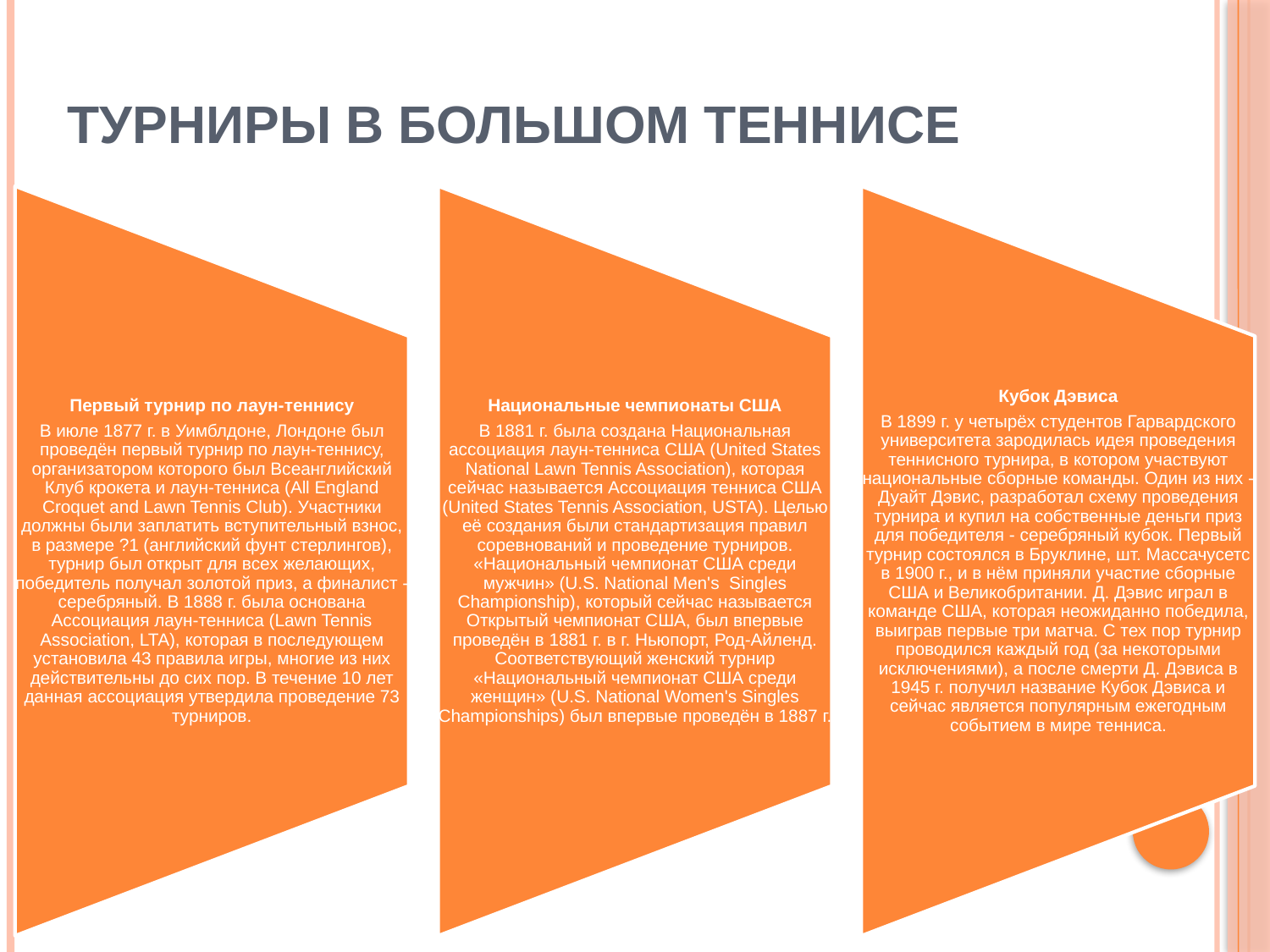

# Турниры в большом теннисе
Первый турнир по лаун-теннису
В июле 1877 г. в Уимблдоне, Лондоне был проведён первый турнир по лаун-теннису, организатором которого был Всеанглийский Клуб крокета и лаун-тенниса (All England Croquet and Lawn Tennis Club). Участники должны были заплатить вступительный взнос, в размере ?1 (английский фунт стерлингов), турнир был открыт для всех желающих, победитель получал золотой приз, а финалист - серебряный. В 1888 г. была основана Ассоциация лаун-тенниса (Lawn Tennis Association, LTA), которая в последующем установила 43 правила игры, многие из них действительны до сих пор. В течение 10 лет данная ассоциация утвердила проведение 73 турниров.
Национальные чемпионаты США
В 1881 г. была создана Национальная ассоциация лаун-тенниса США (United States National Lawn Tennis Association), которая сейчас называется Ассоциация тенниса США (United States Tennis Association, USTA). Целью её создания были стандартизация правил соревнований и проведение турниров. «Национальный чемпионат США среди мужчин» (U.S. National Men's  Singles Championship), который сейчас называется Открытый чемпионат США, был впервые проведён в 1881 г. в г. Ньюпорт, Род-Айленд. Соответствующий женский турнир «Национальный чемпионат США среди женщин» (U.S. National Women's Singles Championships) был впервые проведён в 1887 г.
Кубок Дэвиса
В 1899 г. у четырёх студентов Гарвардского университета зародилась идея проведения теннисного турнира, в котором участвуют национальные сборные команды. Один из них - Дуайт Дэвис, разработал схему проведения турнира и купил на собственные деньги приз для победителя - серебряный кубок. Первый турнир состоялся в Бруклине, шт. Массачусетс в 1900 г., и в нём приняли участие сборные США и Великобритании. Д. Дэвис играл в команде США, которая неожиданно победила, выиграв первые три матча. С тех пор турнир проводился каждый год (за некоторыми исключениями), а после смерти Д. Дэвиса в 1945 г. получил название Кубок Дэвиса и сейчас является популярным ежегодным событием в мире тенниса.